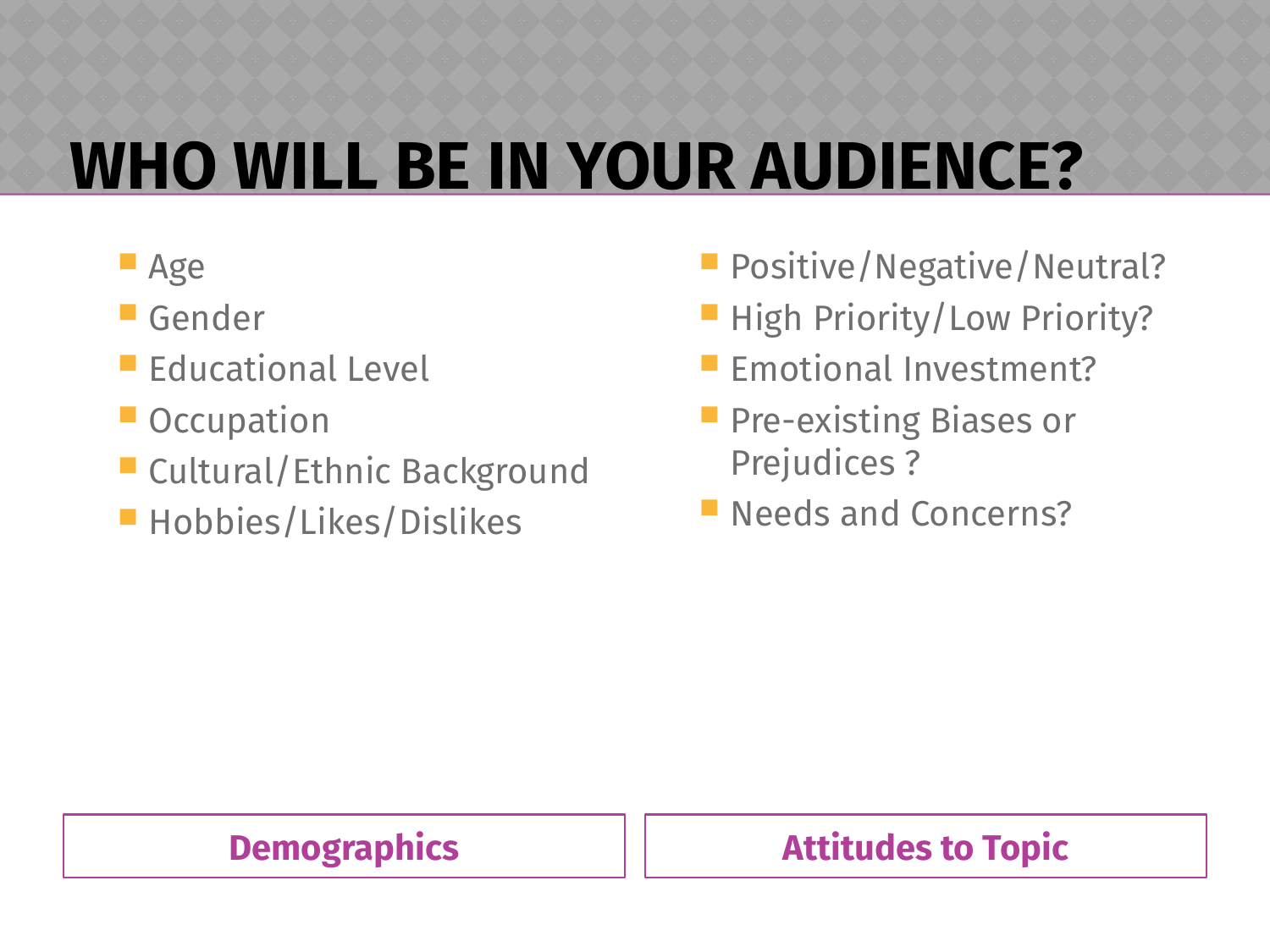

# Who will be in your audience?
Age
Gender
Educational Level
Occupation
Cultural/Ethnic Background
Hobbies/Likes/Dislikes
Positive/Negative/Neutral?
High Priority/Low Priority?
Emotional Investment?
Pre-existing Biases or Prejudices ?
Needs and Concerns?
Demographics
Attitudes to Topic